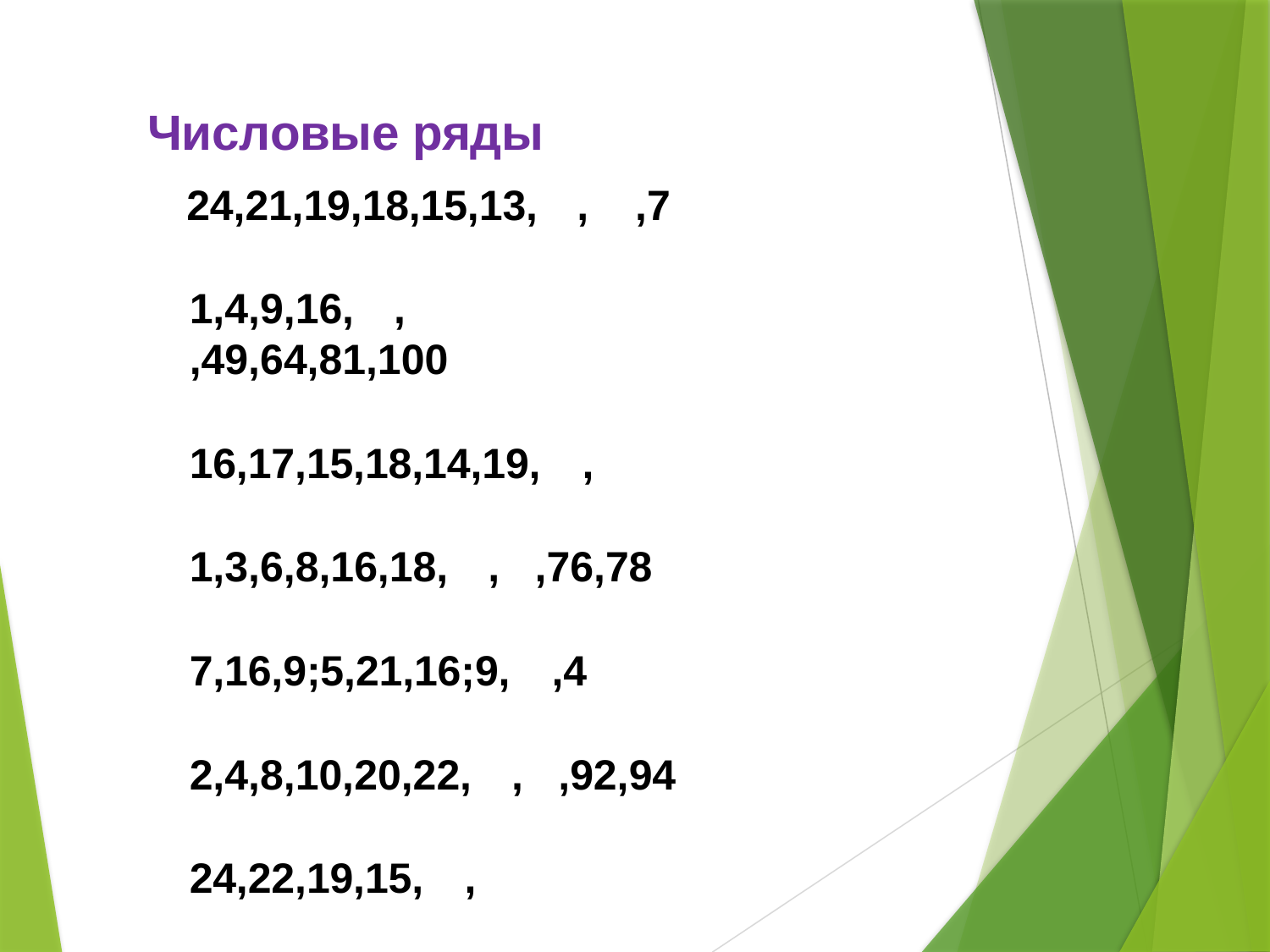

# Числовые ряды
24,21,19,18,15,13,	,	,7

1,4,9,16,	,	,49,64,81,100

16,17,15,18,14,19,	,

1,3,6,8,16,18,	,	,76,78

7,16,9;5,21,16;9,	,4

2,4,8,10,20,22,	,	,92,94

24,22,19,15,	,